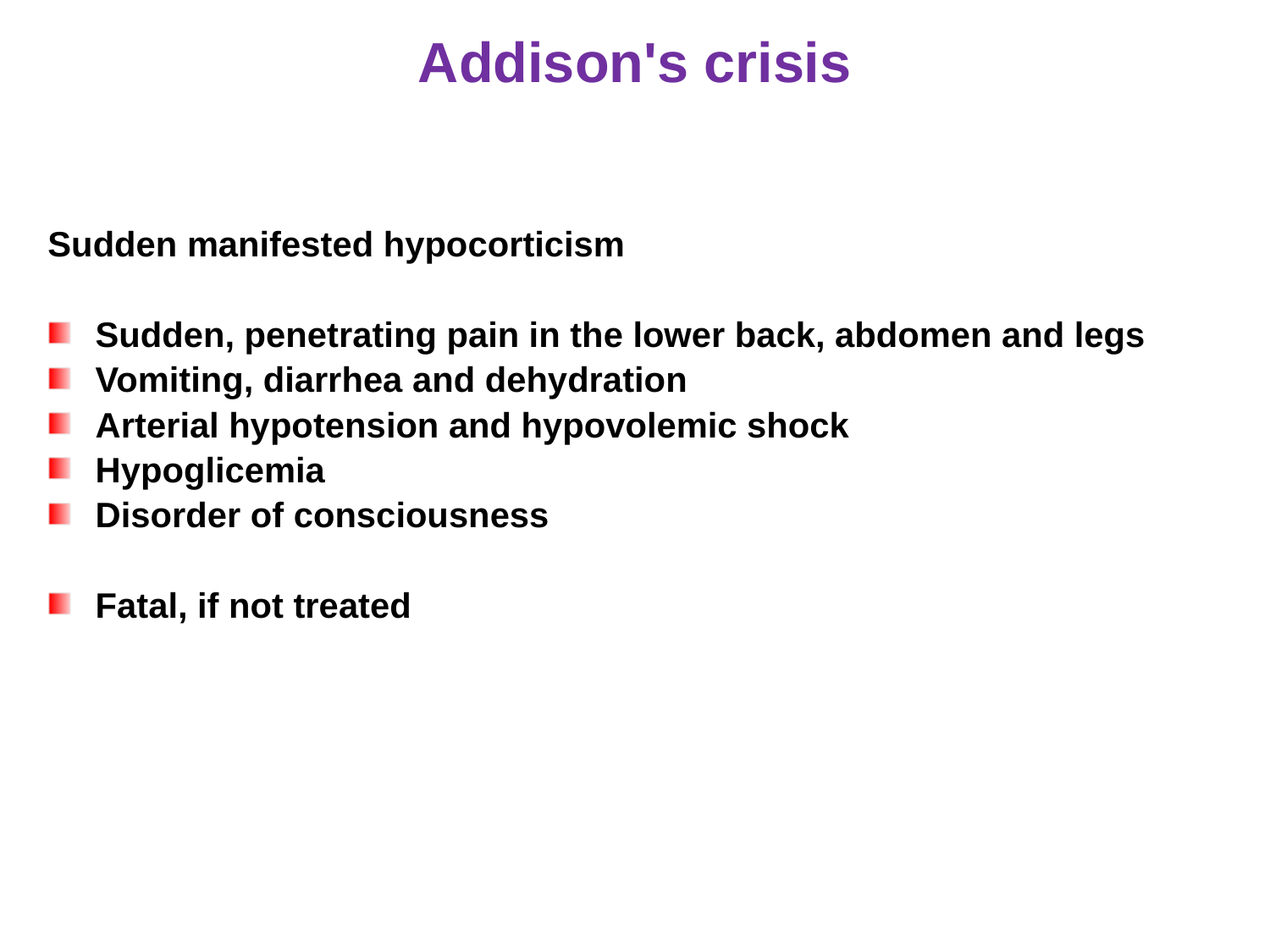

# Addison's crisis

Sudden manifested hypocorticism

Sudden, penetrating pain in the lower back, abdomen and legs
Vomiting, diarrhea and dehydration
Arterial hypotension and hypovolemic shock
Hypoglicemia
Disorder of consciousness

Fatal, if not treated